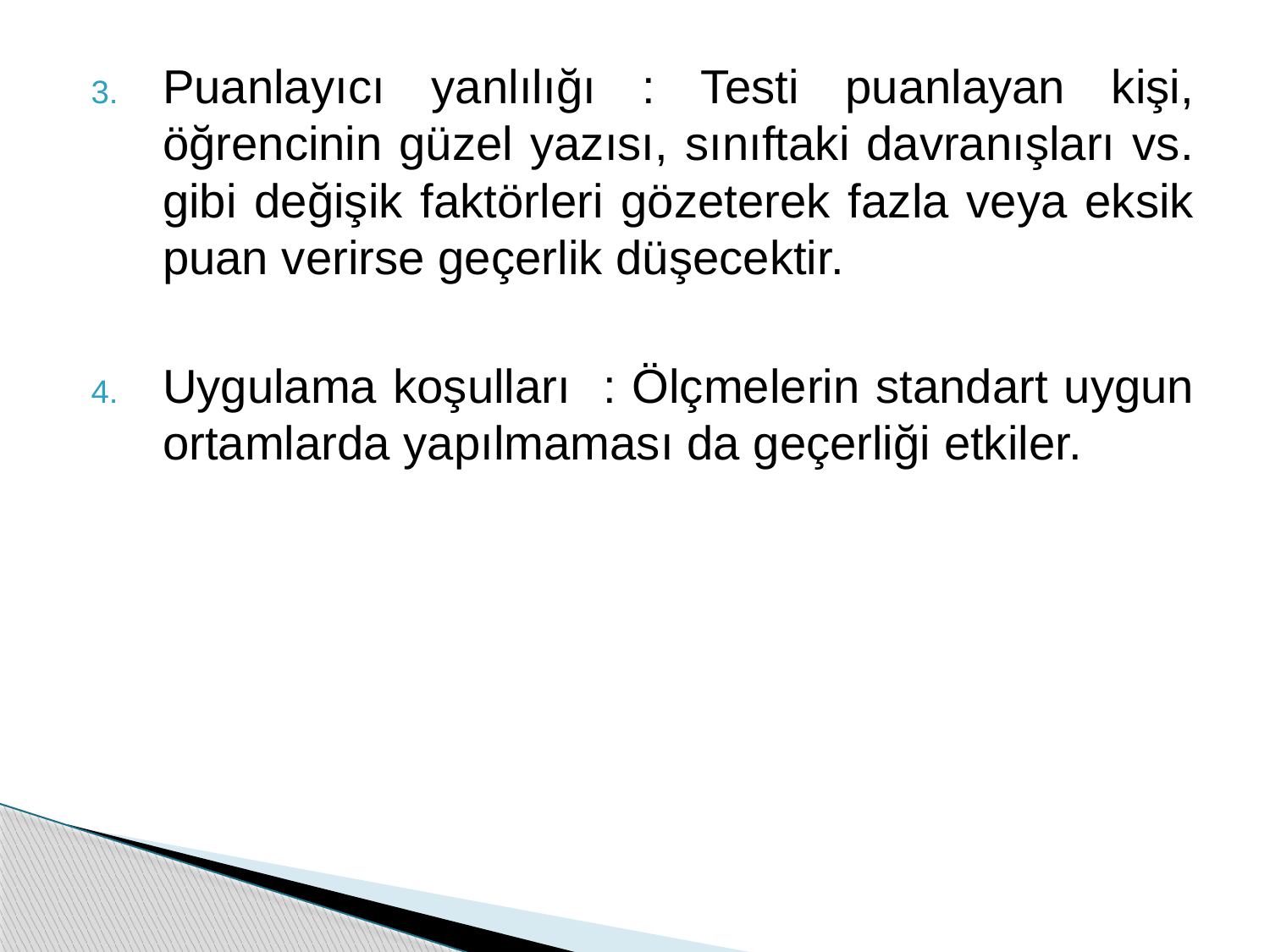

Puanlayıcı yanlılığı : Testi puanlayan kişi, öğrencinin güzel yazısı, sınıftaki davranışları vs. gibi değişik faktörleri gözeterek fazla veya eksik puan verirse geçerlik düşecektir.

Uygulama koşulları  : Ölçmelerin standart uygun ortamlarda yapılmaması da geçerliği etkiler.